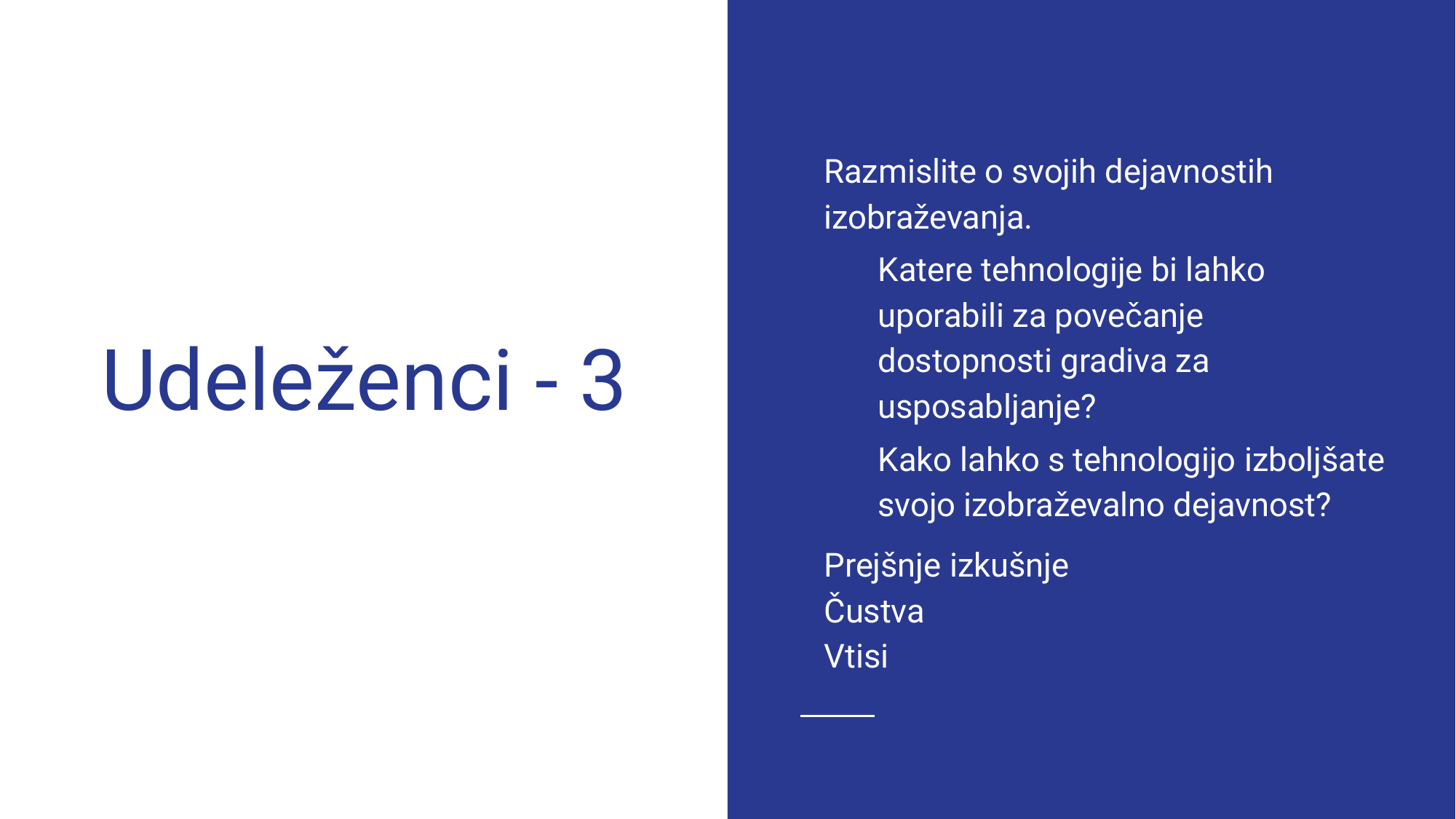

Razmislite o svojih dejavnostih izobraževanja.
Katere tehnologije bi lahko uporabili za povečanje dostopnosti gradiva za usposabljanje?
Kako lahko s tehnologijo izboljšate svojo izobraževalno dejavnost?
Prejšnje izkušnje
Čustva
Vtisi
# Udeleženci - 3